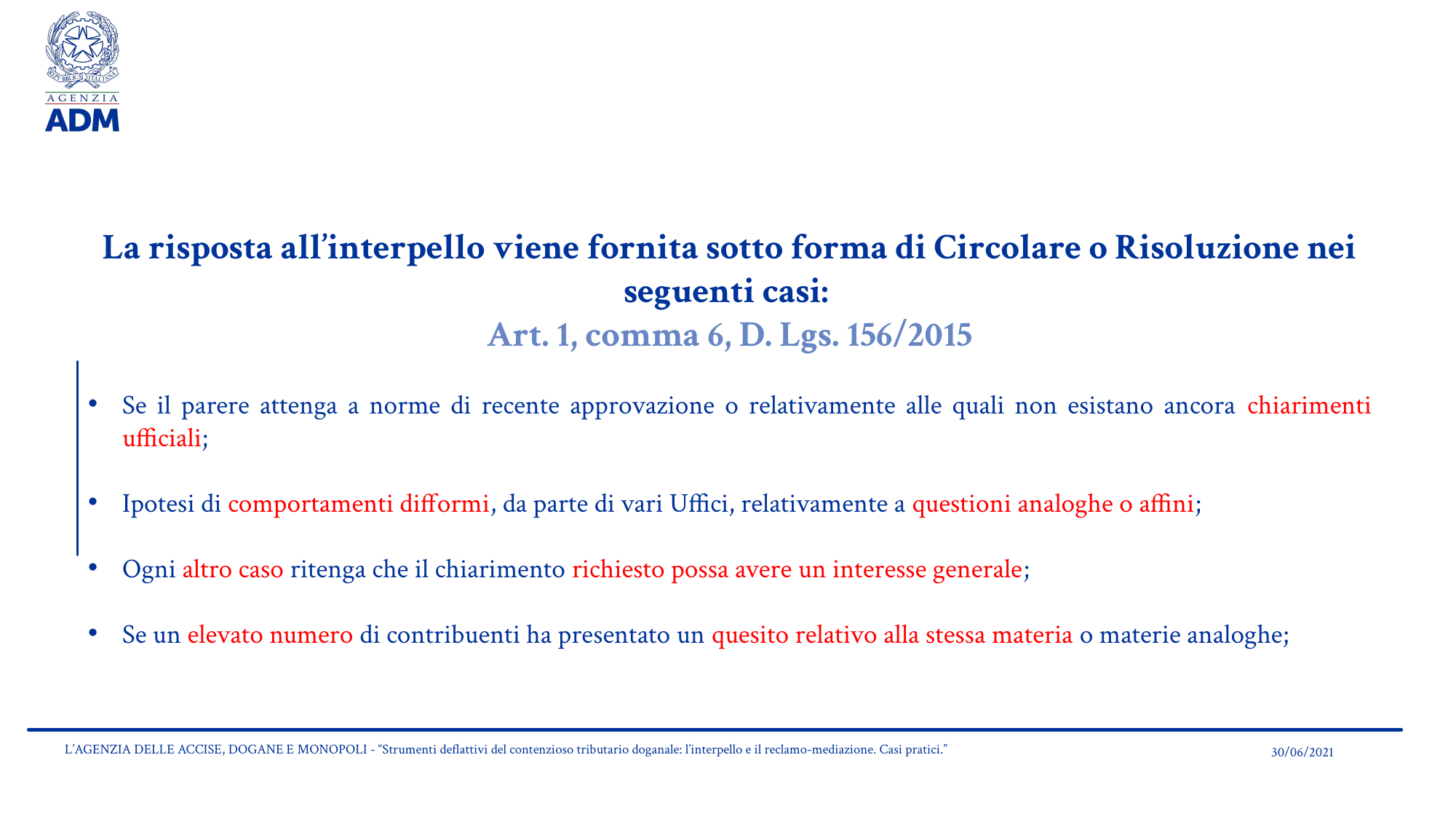

La risposta all’interpello viene fornita sotto forma di Circolare o Risoluzione nei seguenti casi:
Art. 1, comma 6, D. Lgs. 156/2015

Se il parere attenga a norme di recente approvazione o relativamente alle quali non esistano ancora chiarimenti ufficiali;

Ipotesi di comportamenti difformi, da parte di vari Uffici, relativamente a questioni analoghe o affini;

Ogni altro caso ritenga che il chiarimento richiesto possa avere un interesse generale;

Se un elevato numero di contribuenti ha presentato un quesito relativo alla stessa materia o materie analoghe;

L’AGENZIA DELLE ACCISE, DOGANE E MONOPOLI - “Strumenti deflattivi del contenzioso tributario doganale: l’interpello e il reclamo-mediazione. Casi pratici.”
30/06/2021